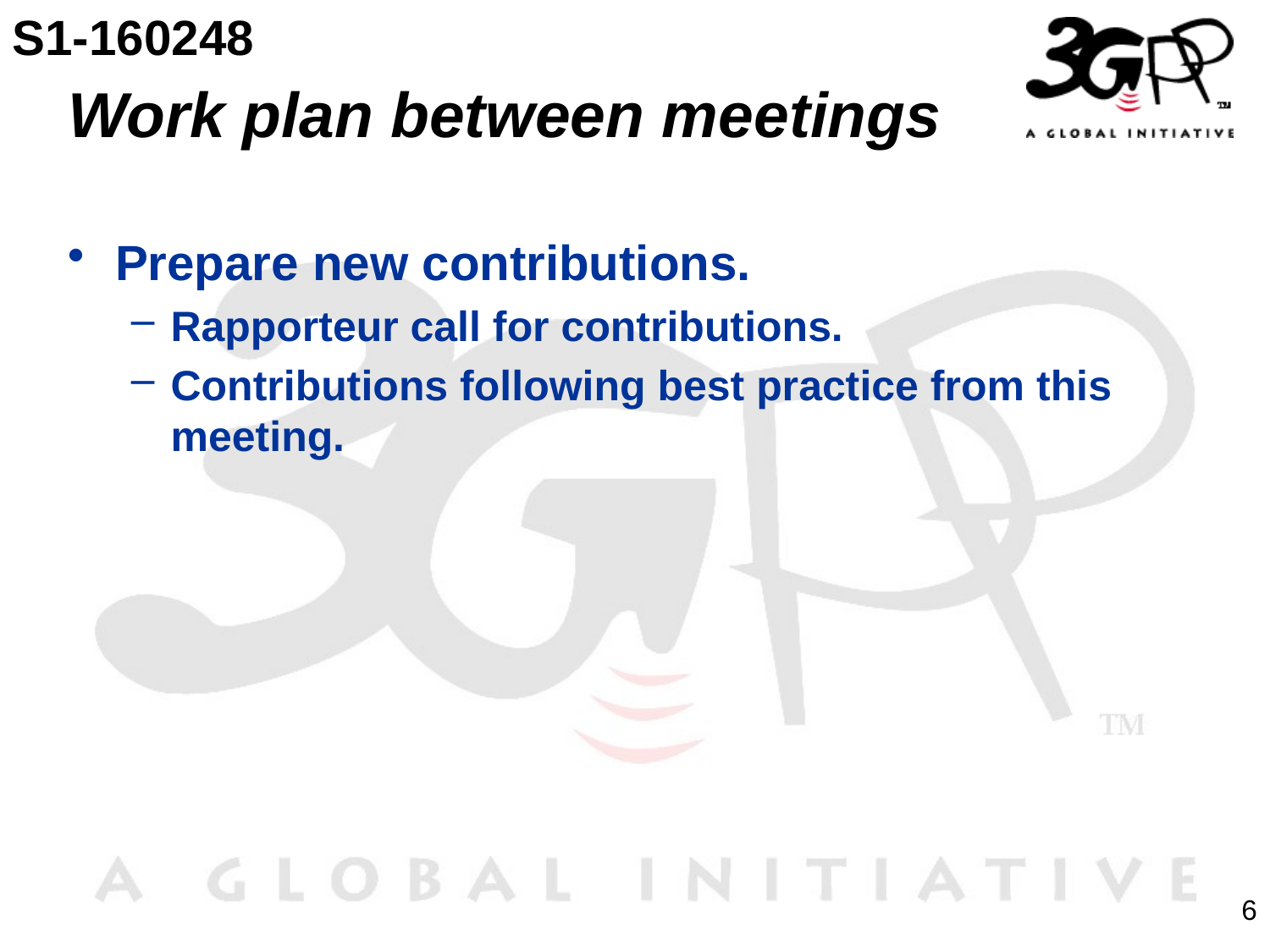

S1-160248
# Work plan between meetings

Prepare new contributions.
Rapporteur call for contributions.
Contributions following best practice from this meeting.
6